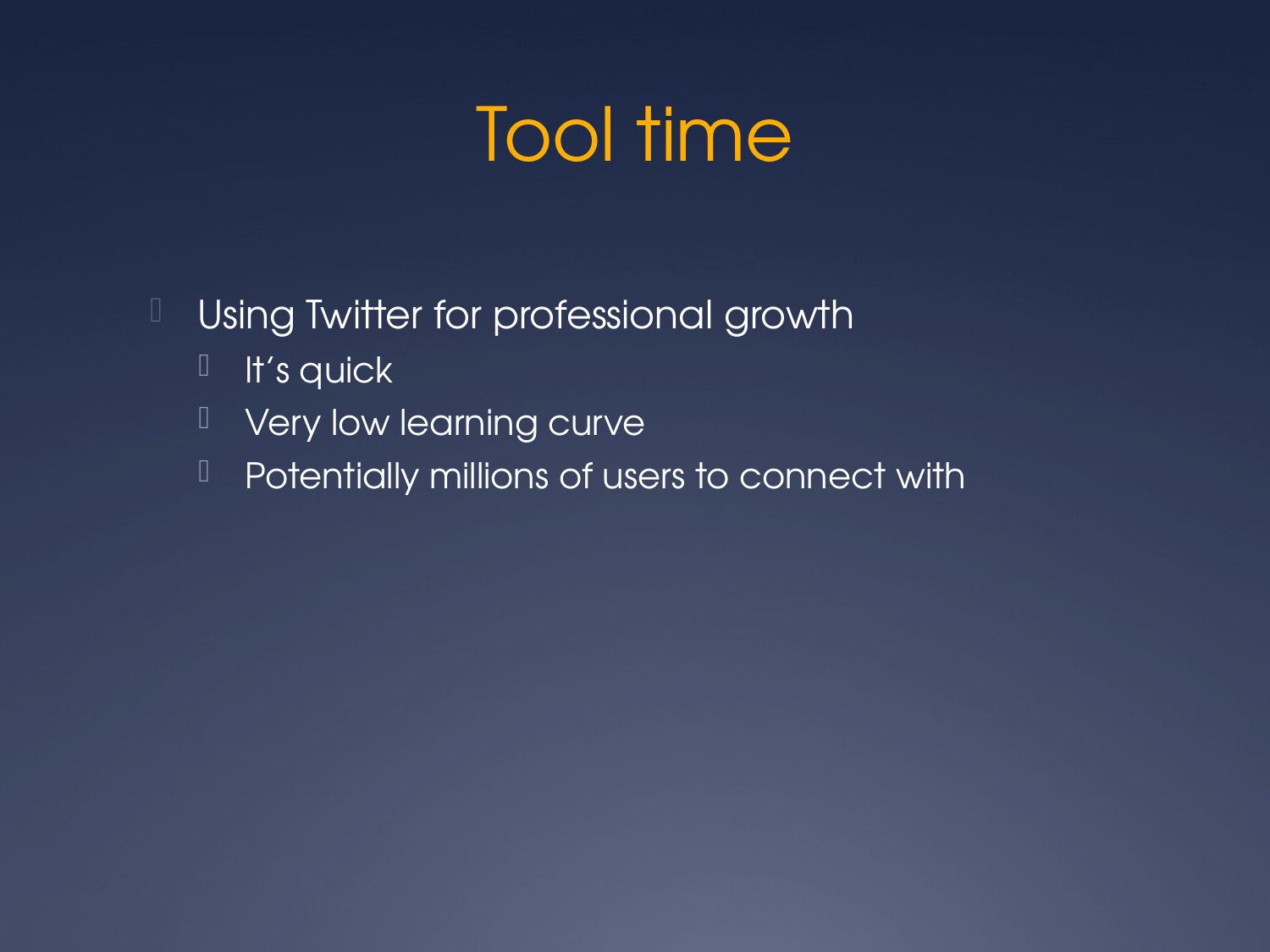

# Tool time
Using Twitter for professional growth
It’s quick
Very low learning curve
Potentially millions of users to connect with